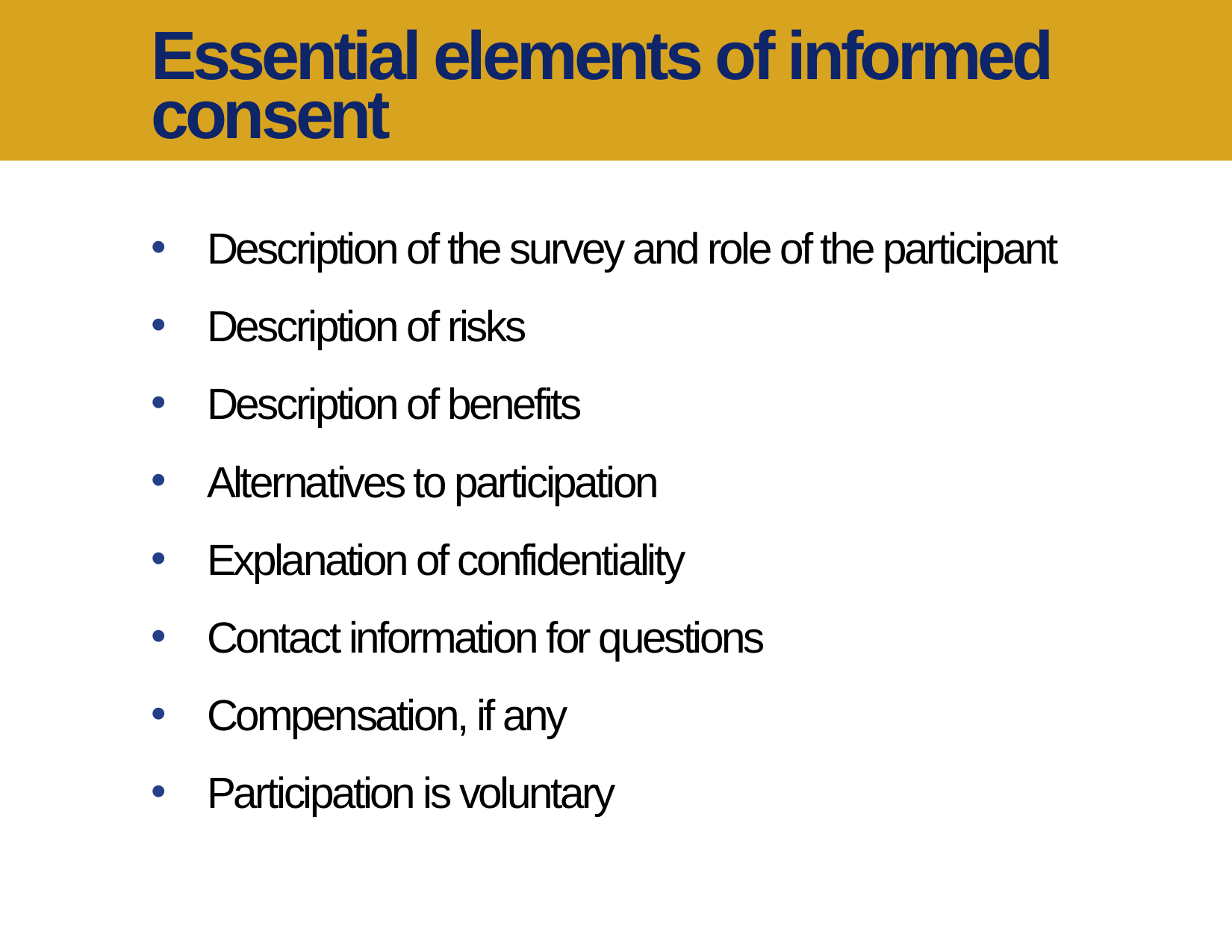

Essential elements of informed consent
Description of the survey and role of the participant
Description of risks
Description of benefits
Alternatives to participation
Explanation of confidentiality
Contact information for questions
Compensation, if any
Participation is voluntary